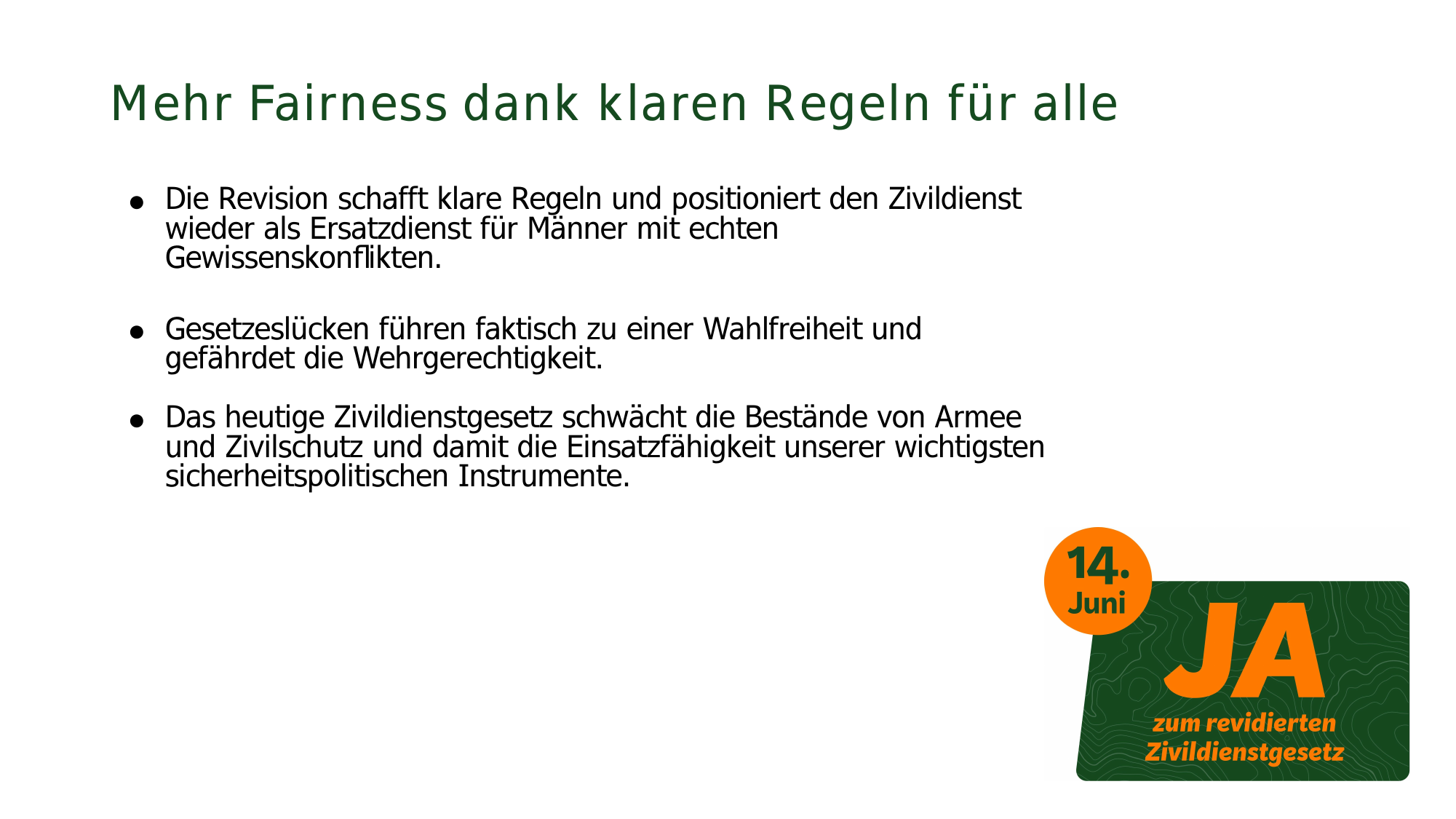

# Mehr Fairness dank klaren Regeln für alle
Die Revision schafft klare Regeln und positioniert den Zivildienst wieder als Ersatzdienst für Männer mit echten Gewissenskonflikten.

Gesetzeslücken führen faktisch zu einer Wahlfreiheit und gefährdet die Wehrgerechtigkeit.
Das heutige Zivildienstgesetz schwächt die Bestände von Armee und Zivilschutz und damit die Einsatzfähigkeit unserer wichtigsten sicherheitspolitischen Instrumente.